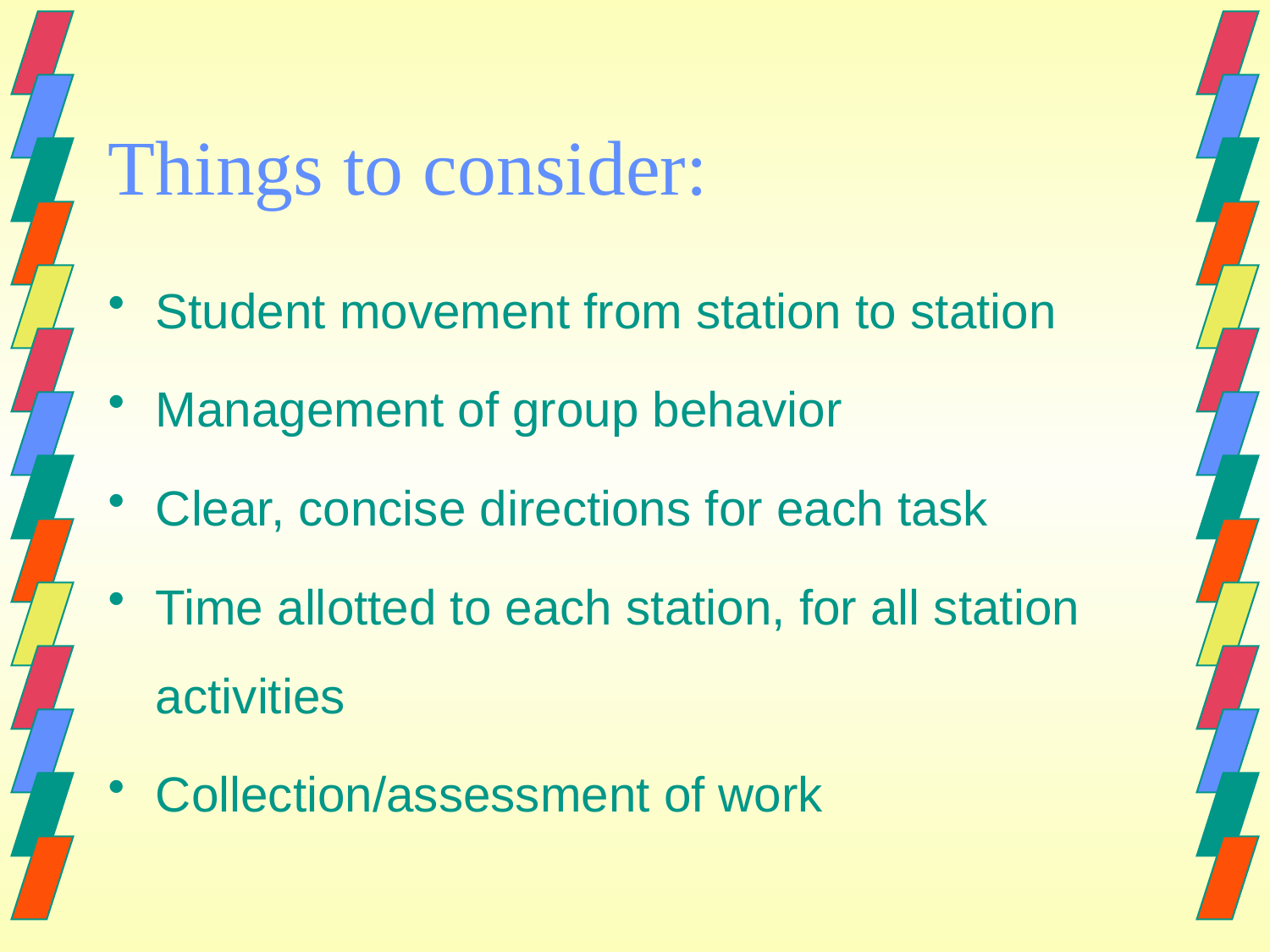

# Things to consider:
Student movement from station to station
Management of group behavior
Clear, concise directions for each task
Time allotted to each station, for all station activities
Collection/assessment of work